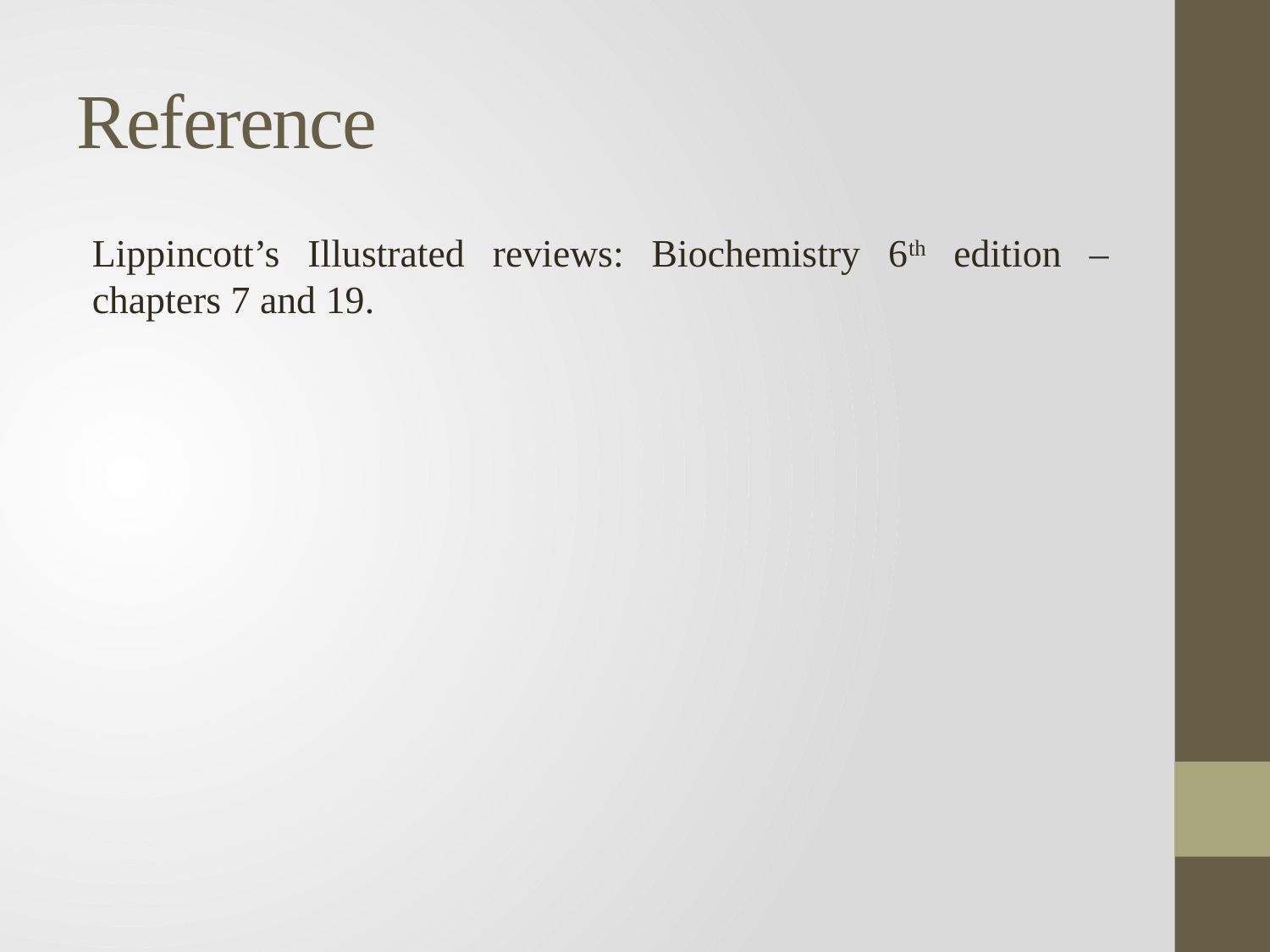

# Reference
Lippincott’s Illustrated reviews: Biochemistry 6th edition – chapters 7 and 19.